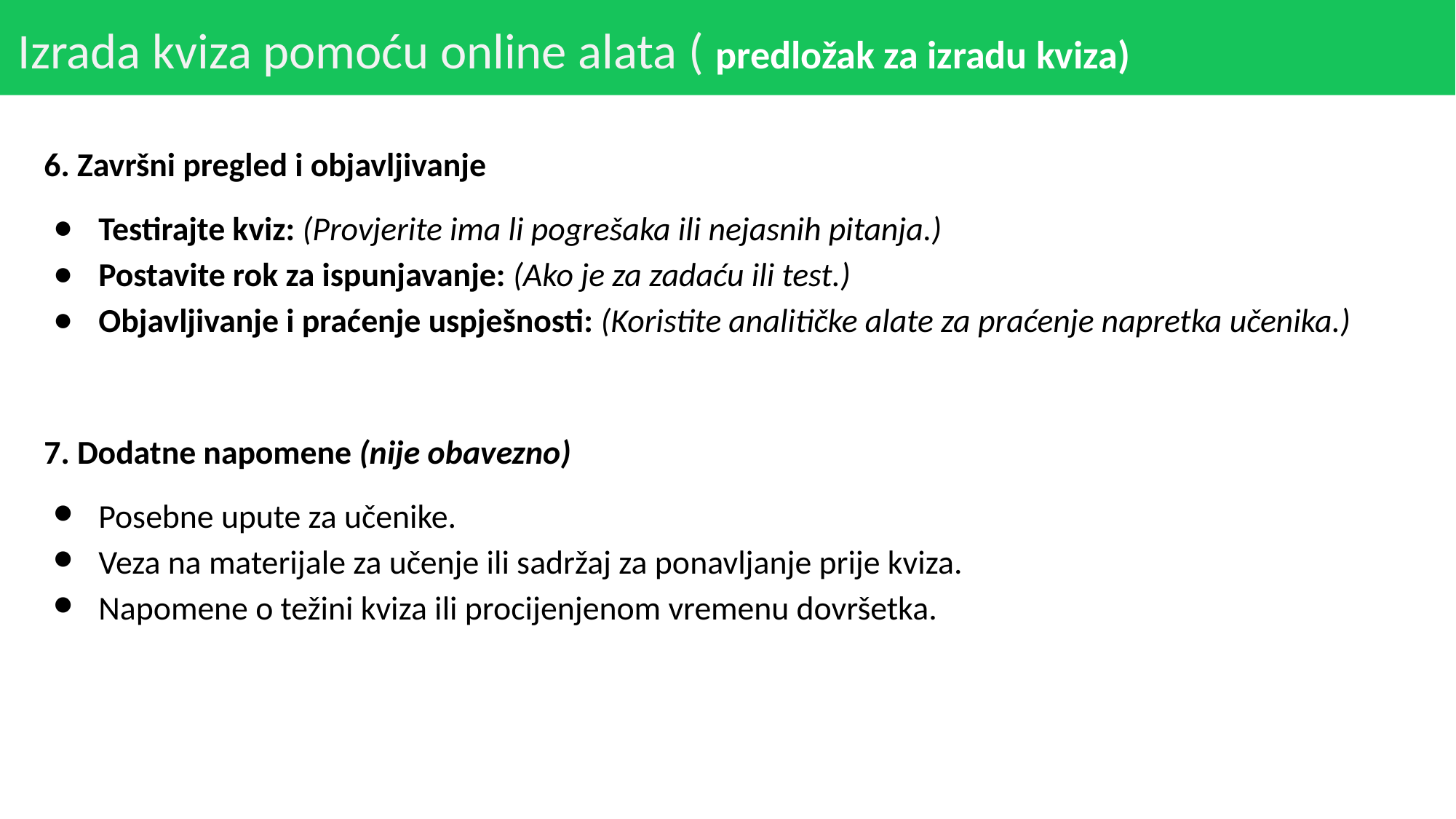

# Izrada kviza pomoću online alata ( predložak za izradu kviza)
6. Završni pregled i objavljivanje
Testirajte kviz: (Provjerite ima li pogrešaka ili nejasnih pitanja.)
Postavite rok za ispunjavanje: (Ako je za zadaću ili test.)
Objavljivanje i praćenje uspješnosti: (Koristite analitičke alate za praćenje napretka učenika.)

7. Dodatne napomene (nije obavezno)
Posebne upute za učenike.
Veza na materijale za učenje ili sadržaj za ponavljanje prije kviza.
Napomene o težini kviza ili procijenjenom vremenu dovršetka.